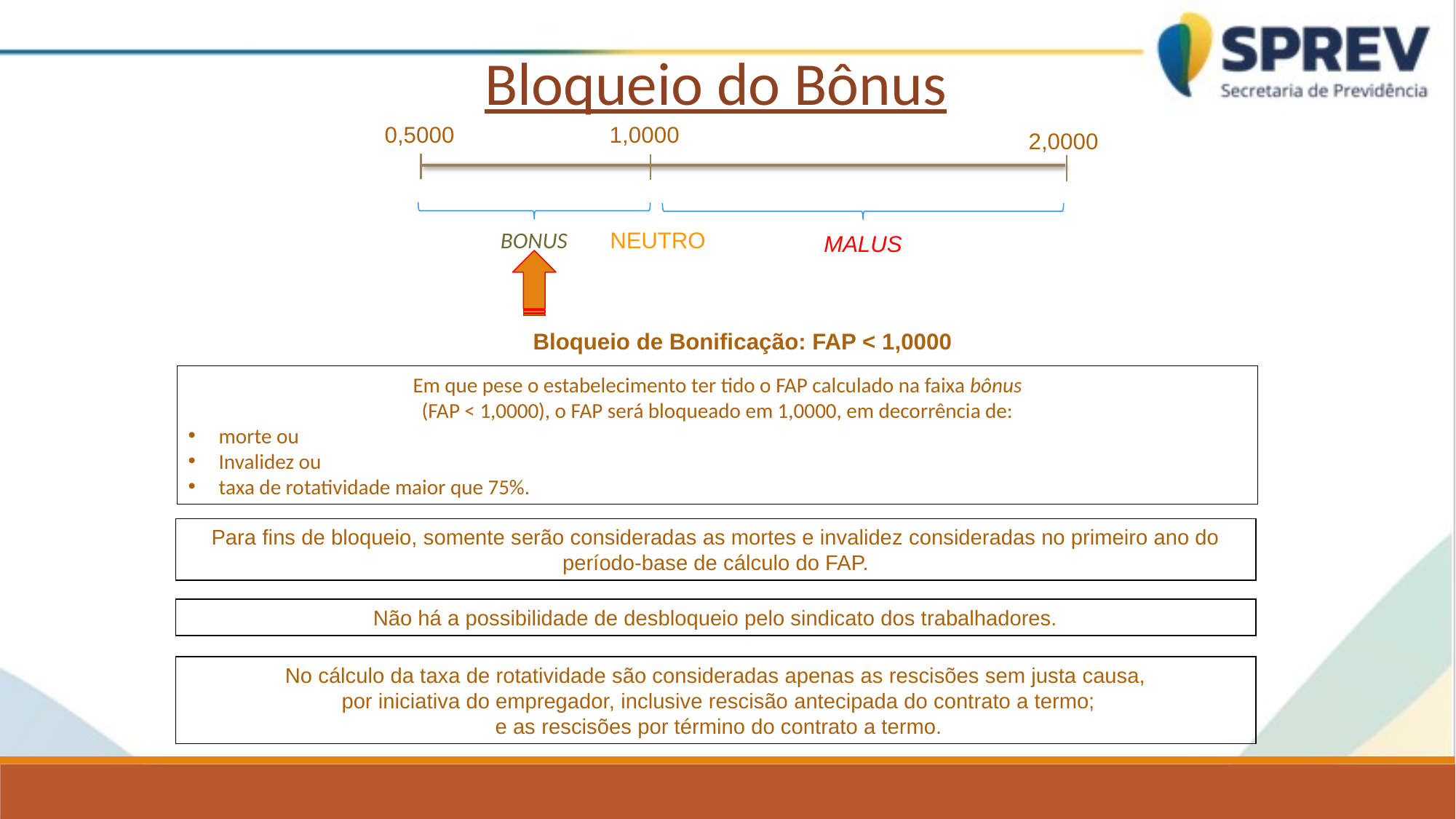

Bloqueio do Bônus

1,0000
0,5000
2,0000
NEUTRO
BONUS
MALUS

Bloqueio de Bonificação: FAP < 1,0000
Em que pese o estabelecimento ter tido o FAP calculado na faixa bônus
(FAP < 1,0000), o FAP será bloqueado em 1,0000, em decorrência de:
morte ou
Invalidez ou
taxa de rotatividade maior que 75%.
Para fins de bloqueio, somente serão consideradas as mortes e invalidez consideradas no primeiro ano do período-base de cálculo do FAP.
Não há a possibilidade de desbloqueio pelo sindicato dos trabalhadores.
No cálculo da taxa de rotatividade são consideradas apenas as rescisões sem justa causa,
 por iniciativa do empregador, inclusive rescisão antecipada do contrato a termo;
 e as rescisões por término do contrato a termo.